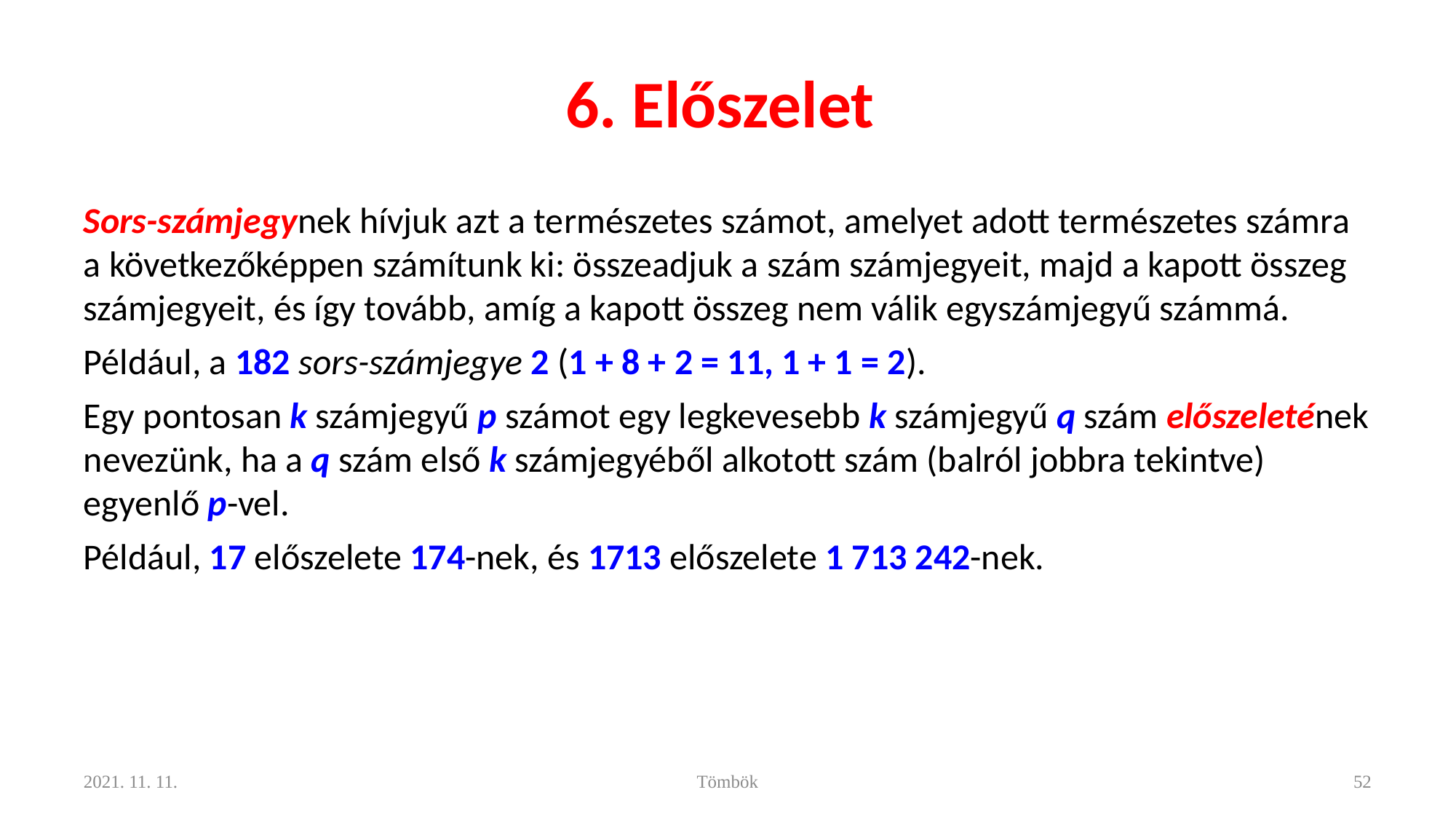

# 6. Előszelet
Sors-számjegynek hívjuk azt a természetes számot, amelyet adott természetes számra a következőképpen számí­tunk ki: összeadjuk a szám számjegyeit, majd a kapott összeg számjegyeit, és így tovább, amíg a kapott összeg nem válik egyszámjegyű számmá.
Például, a 182 sors-számjegye 2 (1 + 8 + 2 = 11, 1 + 1 = 2).
Egy pontosan k számjegyű p számot egy legkevesebb k számjegyű q szám előszeletének nevezünk, ha a q szám első k számjegyéből alkotott szám (balról jobbra tekintve) egyenlő p-vel.
Például, 17 előszelete 174-nek, és 1713 előszelete 1 713 242-nek.
2021. 11. 11.
Tömbök
52